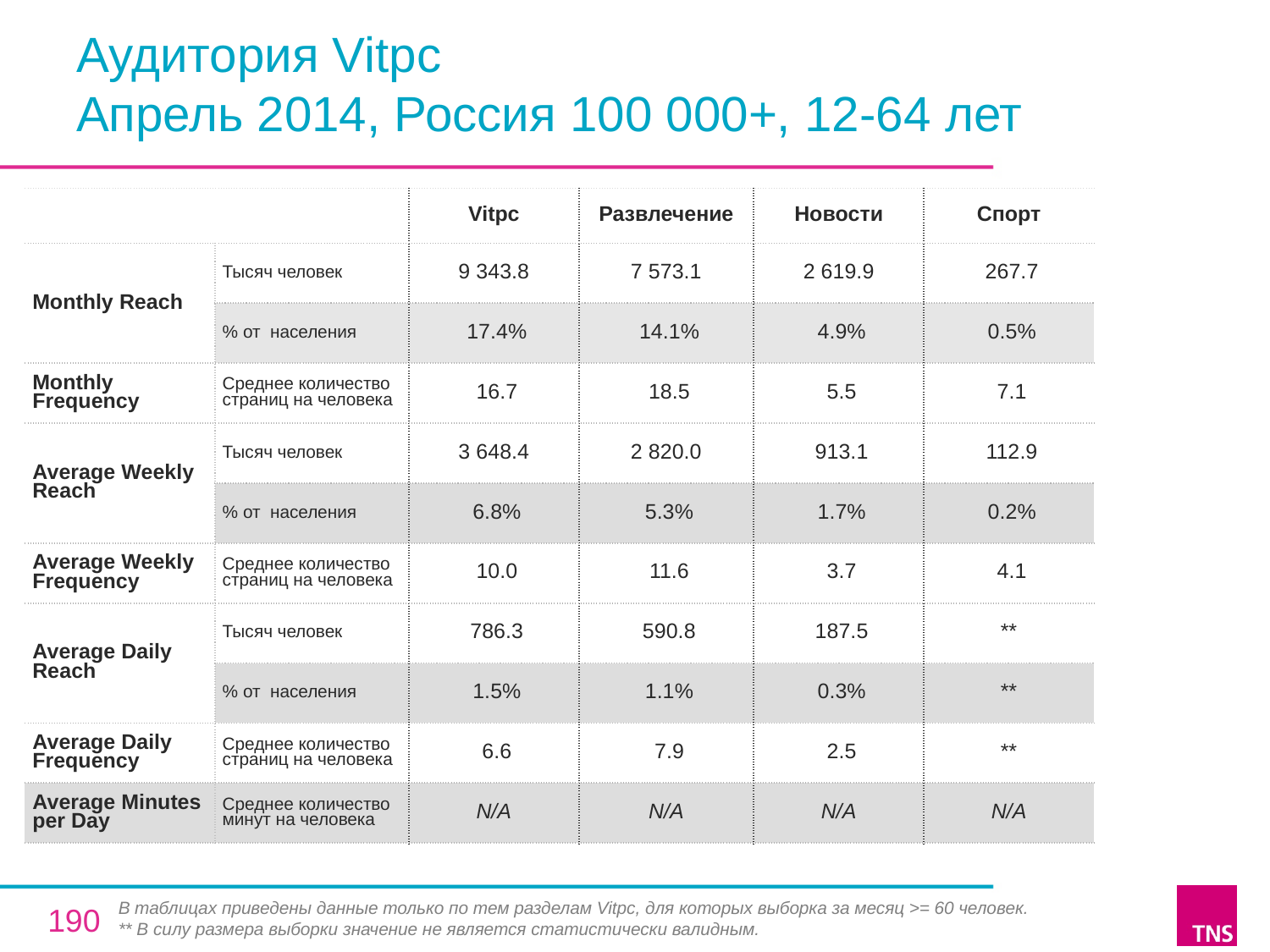

# Аудитория Vitpc Апрель 2014, Россия 100 000+, 12-64 лет
|  |  | Vitpc | Развлечение | Новости | Спорт |
| --- | --- | --- | --- | --- | --- |
| Monthly Reach | Тысяч человек | 9 343.8 | 7 573.1 | 2 619.9 | 267.7 |
|  | % от населения | 17.4% | 14.1% | 4.9% | 0.5% |
| Monthly Frequency | Среднее количество страниц на человека | 16.7 | 18.5 | 5.5 | 7.1 |
| Average Weekly Reach | Тысяч человек | 3 648.4 | 2 820.0 | 913.1 | 112.9 |
|  | % от населения | 6.8% | 5.3% | 1.7% | 0.2% |
| Average Weekly Frequency | Среднее количество страниц на человека | 10.0 | 11.6 | 3.7 | 4.1 |
| Average Daily Reach | Тысяч человек | 786.3 | 590.8 | 187.5 | \*\* |
|  | % от населения | 1.5% | 1.1% | 0.3% | \*\* |
| Average Daily Frequency | Среднее количество страниц на человека | 6.6 | 7.9 | 2.5 | \*\* |
| Average Minutes per Day | Среднее количество минут на человека | N/A | N/A | N/A | N/A |
В таблицах приведены данные только по тем разделам Vitpc, для которых выборка за месяц >= 60 человек.
** В силу размера выборки значение не является статистически валидным.
190